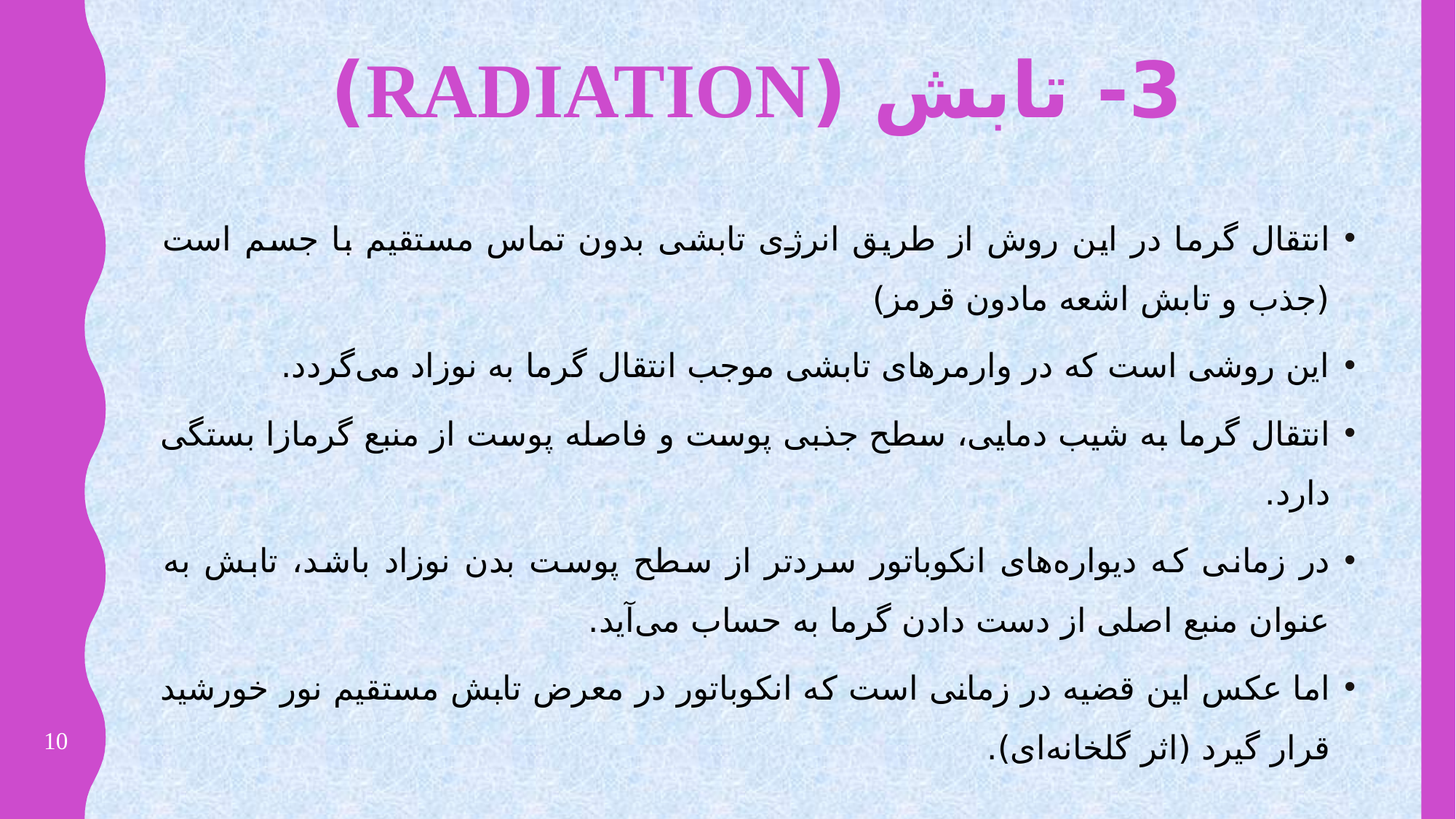

# 3- تابش (Radiation)
انتقال گرما در این روش از طریق انرژی تابشی بدون تماس مستقیم با جسم است (جذب و تابش اشعه مادون قرمز)
این روشی است که در وارمرهای تابشی موجب انتقال گرما به نوزاد می‌گردد.
انتقال گرما به شیب دمایی، سطح جذبی پوست و فاصله پوست از منبع گرمازا بستگی دارد.
در زمانی که دیواره‌های انکوباتور سردتر از سطح پوست بدن نوزاد باشد، تابش به عنوان منبع اصلی از دست دادن گرما به حساب می‌آید.
اما عکس این قضیه در زمانی است که انکوباتور در معرض تابش مستقیم نور خورشید قرار گیرد (اثر گلخانه‌ای).
10